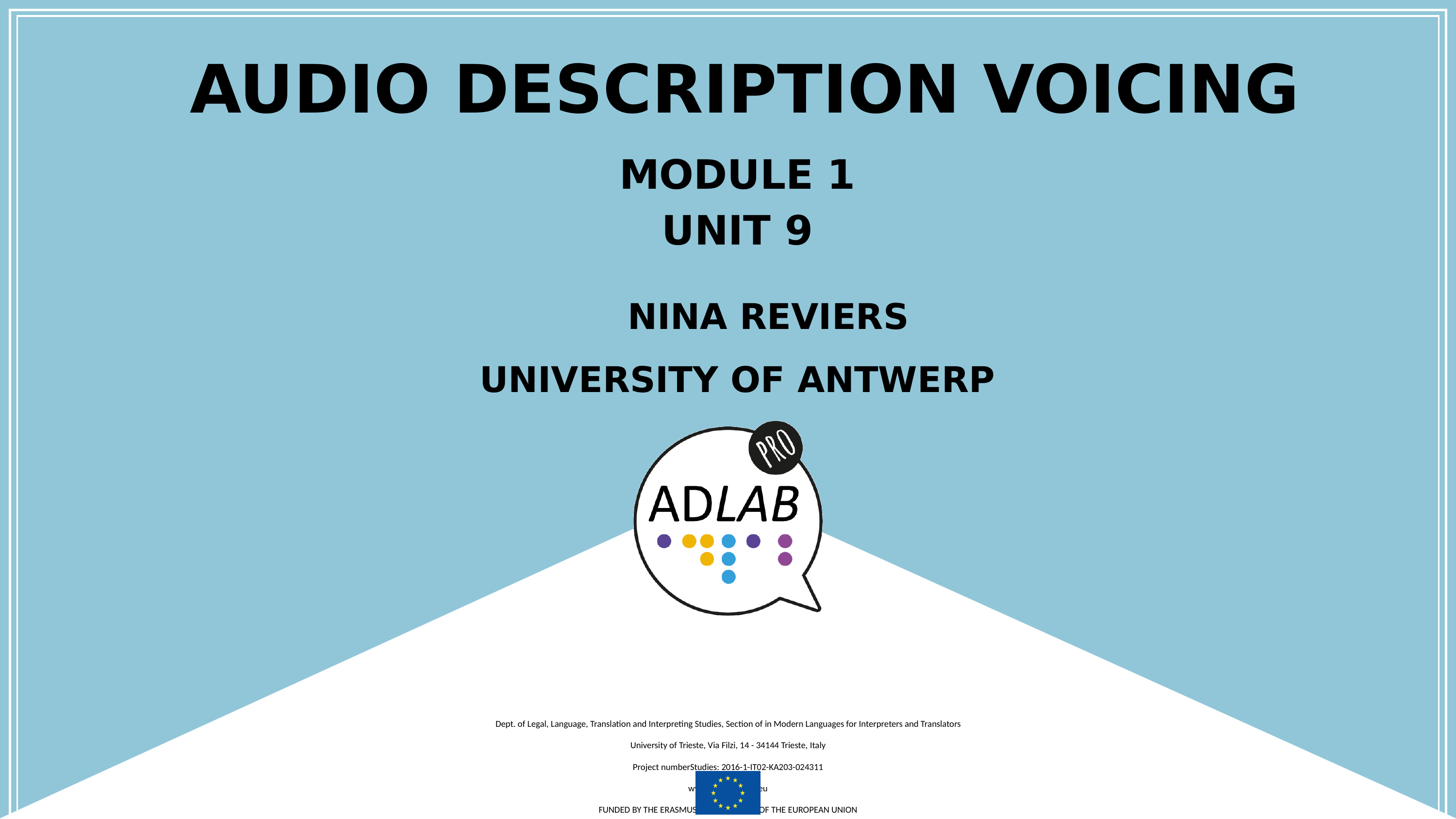

# AUDIO DESCRIPTION VOICING
MODULE 1
UNIT 9
NINA REVIERS
UNIVERSITY OF ANTWERP